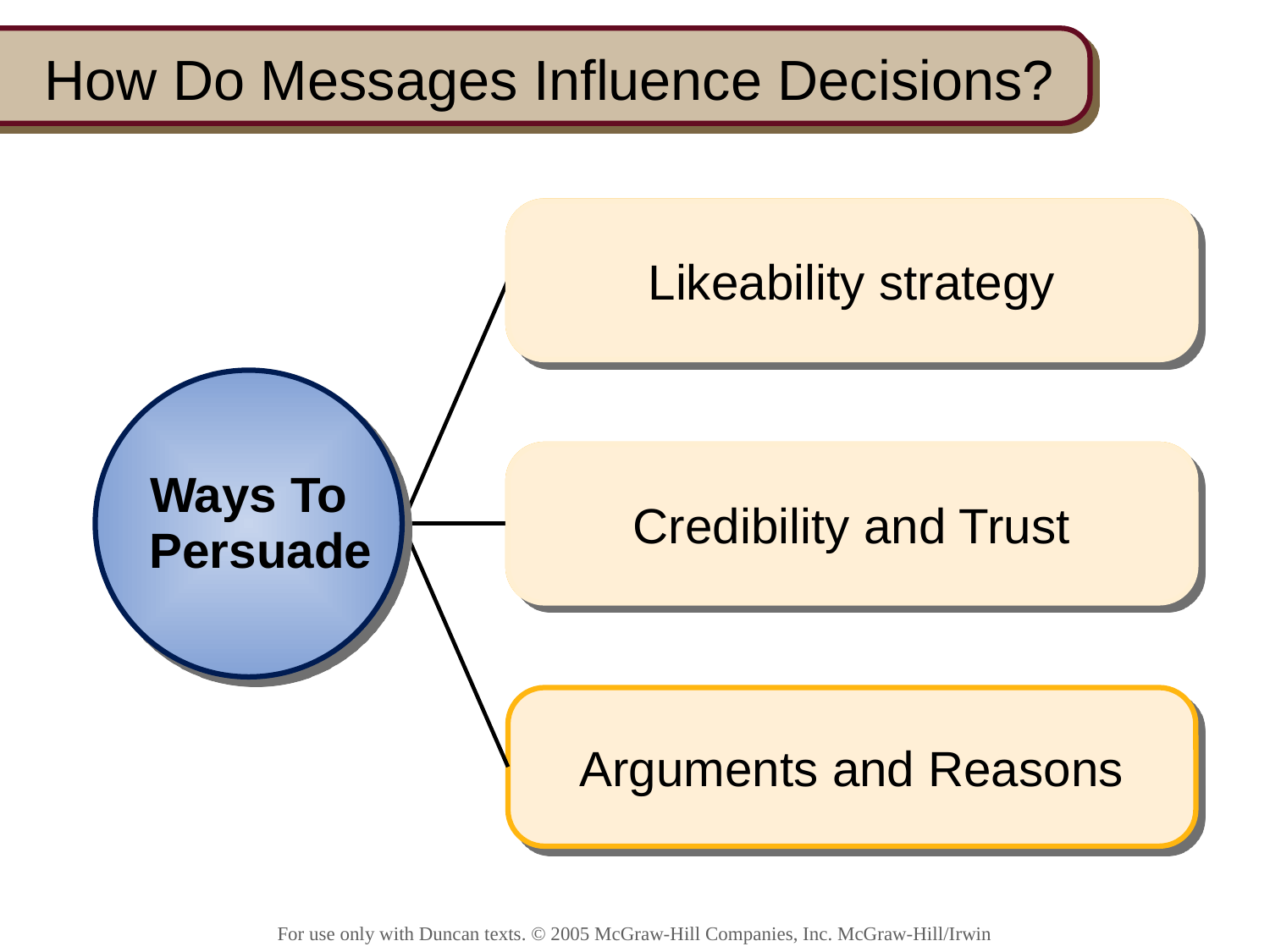

# How Do Messages Influence Decisions?
Likeability strategy
Likeability strategy
Ways To
Persuade
Credibility and Trust
Credibility and Trust
Arguments and Reasons